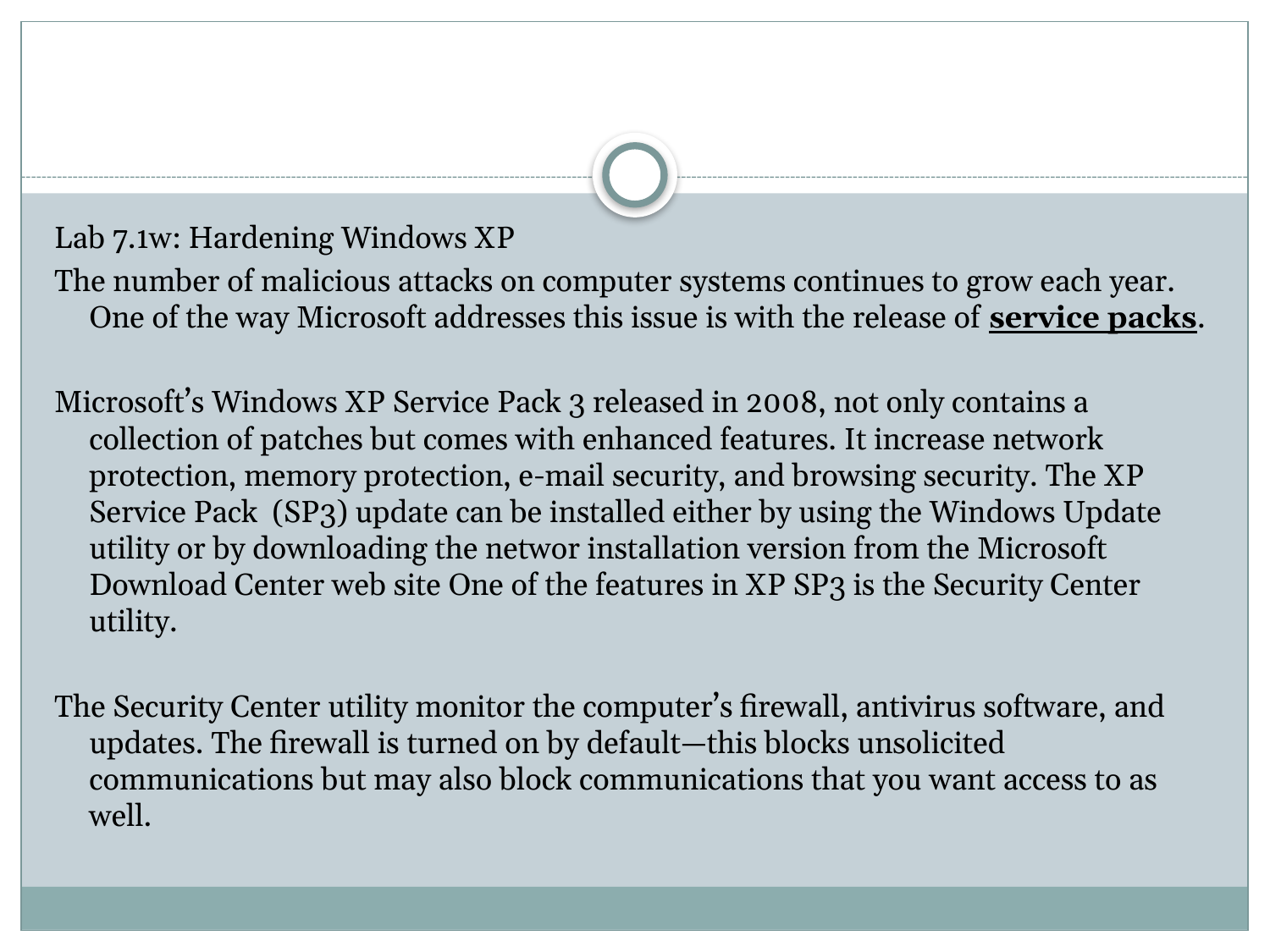

#
Lab 7.1w: Hardening Windows XP
The number of malicious attacks on computer systems continues to grow each year. One of the way Microsoft addresses this issue is with the release of service packs.

Microsoft’s Windows XP Service Pack 3 released in 2008, not only contains a collection of patches but comes with enhanced features. It increase network protection, memory protection, e-mail security, and browsing security. The XP Service Pack  (SP3) update can be installed either by using the Windows Update utility or by downloading the networ installation version from the Microsoft Download Center web site One of the features in XP SP3 is the Security Center utility.

The Security Center utility monitor the computer’s firewall, antivirus software, and updates. The firewall is turned on by default—this blocks unsolicited communications but may also block communications that you want access to as well.